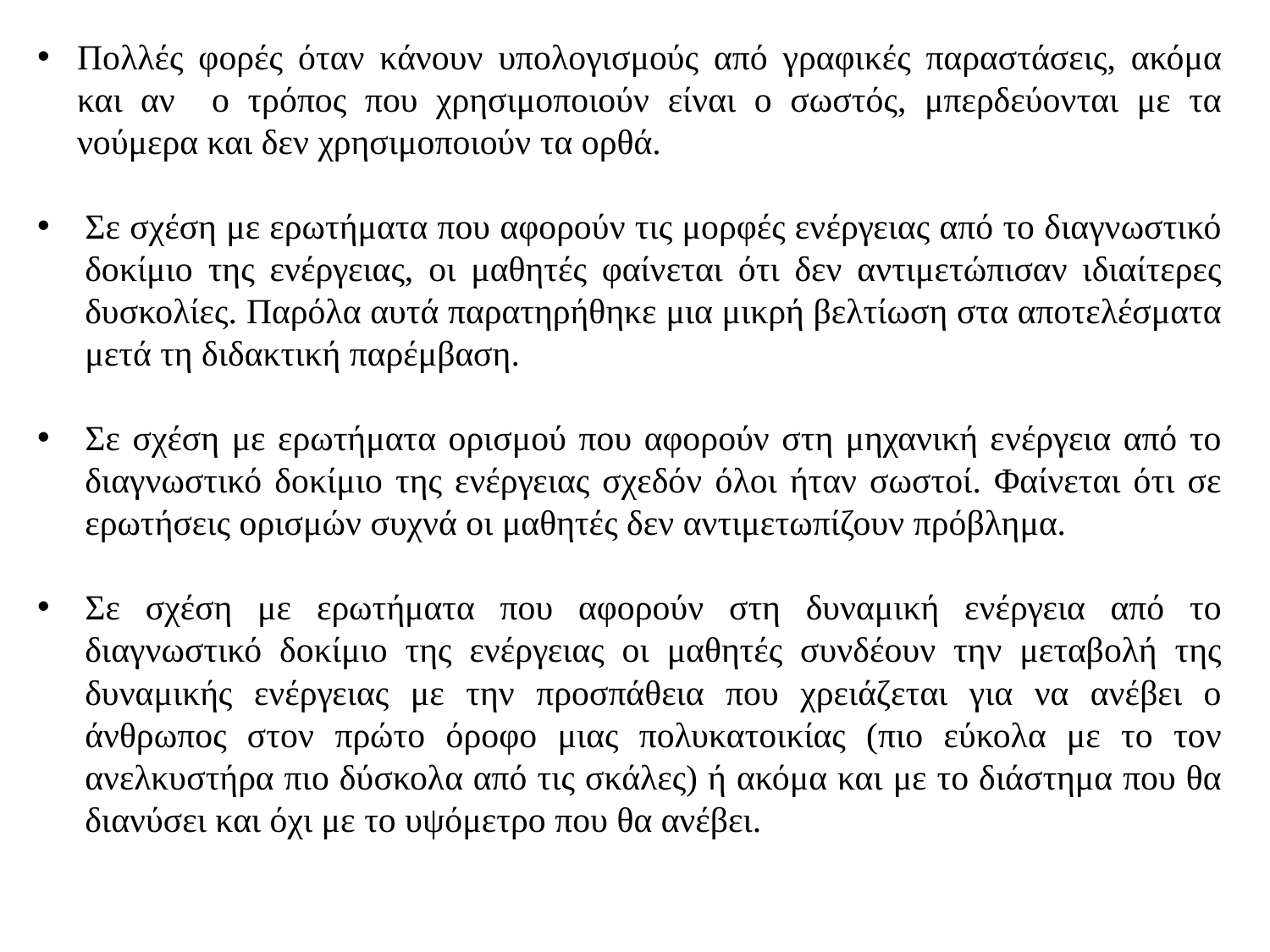

Πολλές φορές όταν κάνουν υπολογισμούς από γραφικές παραστάσεις, ακόμα και αν  ο τρόπος που χρησιμοποιούν είναι ο σωστός, μπερδεύονται με τα νούμερα και δεν χρησιμοποιούν τα ορθά.

Σε σχέση με ερωτήματα που αφορούν τις μορφές ενέργειας από το διαγνωστικό δοκίμιο της ενέργειας, οι μαθητές φαίνεται ότι δεν αντιμετώπισαν ιδιαίτερες δυσκολίες. Παρόλα αυτά παρατηρήθηκε μια μικρή βελτίωση στα αποτελέσματα μετά τη διδακτική παρέμβαση.

Σε σχέση με ερωτήματα ορισμού που αφορούν στη μηχανική ενέργεια από το διαγνωστικό δοκίμιο της ενέργειας σχεδόν όλοι ήταν σωστοί. Φαίνεται ότι σε ερωτήσεις ορισμών συχνά οι μαθητές δεν αντιμετωπίζουν πρόβλημα.

Σε σχέση με ερωτήματα που αφορούν στη δυναμική ενέργεια από το διαγνωστικό δοκίμιο της ενέργειας οι μαθητές συνδέουν την μεταβολή της δυναμικής ενέργειας με την προσπάθεια που χρειάζεται για να ανέβει ο άνθρωπος στον πρώτο όροφο μιας πολυκατοικίας (πιο εύκολα με το τον ανελκυστήρα πιο δύσκολα από τις σκάλες) ή ακόμα και με το διάστημα που θα διανύσει και όχι με το υψόμετρο που θα ανέβει.